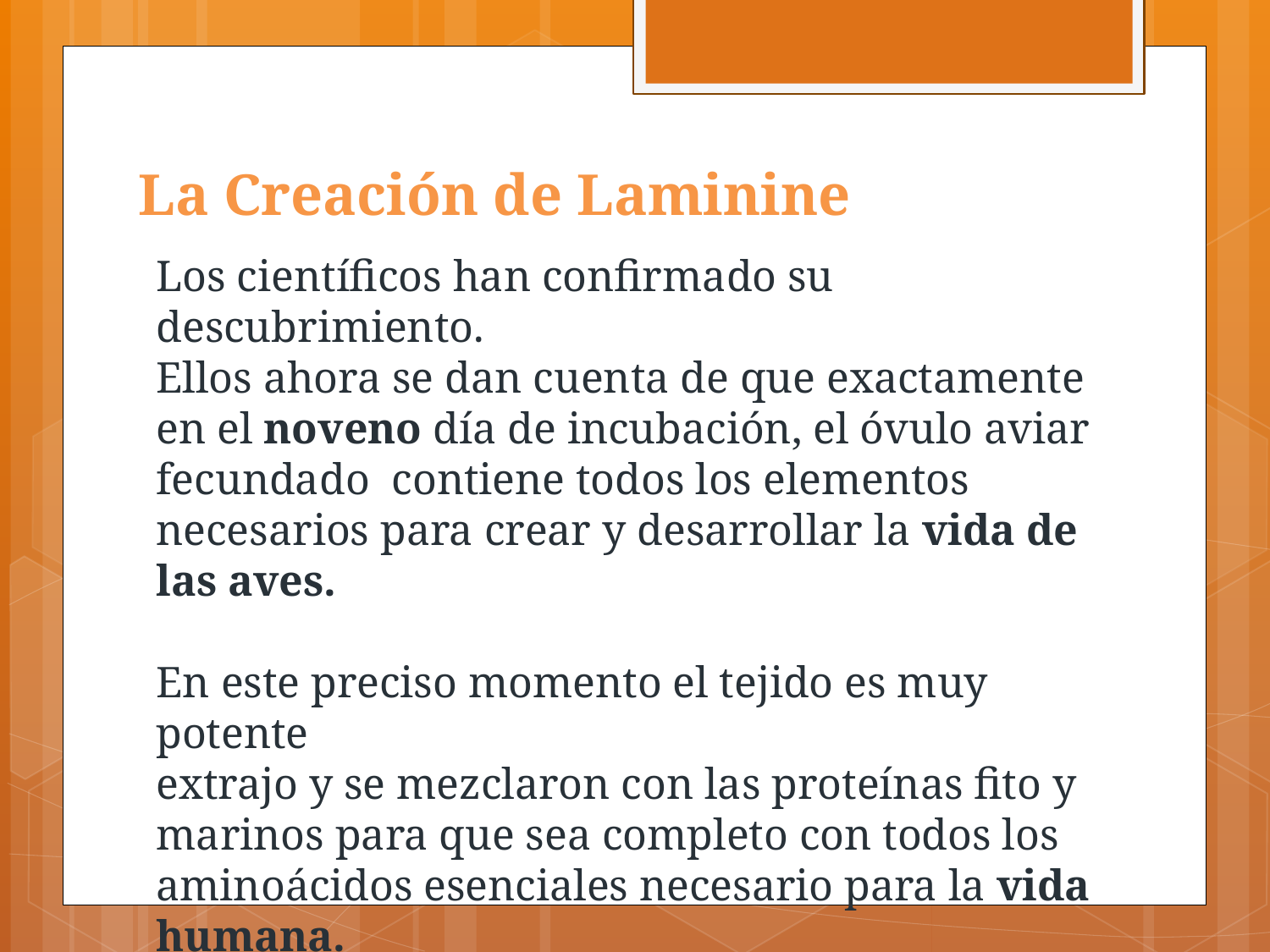

# La Creación de Laminine
Los científicos han confirmado su descubrimiento.
Ellos ahora se dan cuenta de que exactamente en el noveno día de incubación, el óvulo aviar fecundado  contiene todos los elementos necesarios para crear y desarrollar la vida de las aves.
 
En este preciso momento el tejido es muy potente
extrajo y se mezclaron con las proteínas fito y marinos para que sea completo con todos los aminoácidos esenciales necesario para la vida humana.
Su fuente es el "Milagro de la Vida"